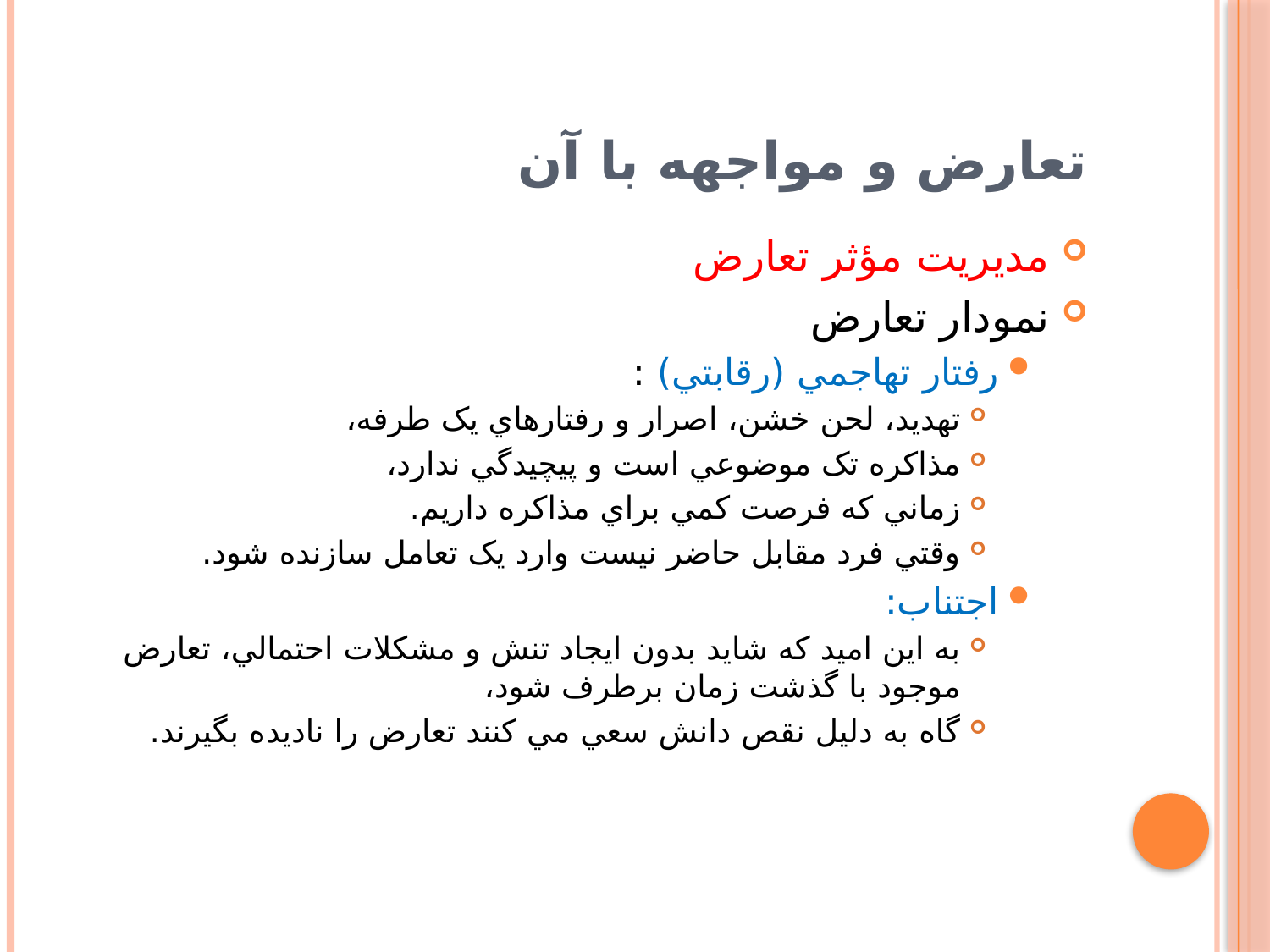

# تعارض و مواجهه با آن
مديريت مؤثر تعارض
نمودار تعارض
رفتار تهاجمي (رقابتي) :
تهديد، لحن خشن، اصرار و رفتارهاي يک طرفه،
مذاکره تک موضوعي است و پيچيدگي ندارد،
زماني که فرصت کمي براي مذاکره داريم.
وقتي فرد مقابل حاضر نيست وارد يک تعامل سازنده شود.
اجتناب:
به اين اميد که شايد بدون ايجاد تنش و مشکلات احتمالي، تعارض موجود با گذشت زمان برطرف شود،
گاه به دليل نقص دانش سعي مي کنند تعارض را ناديده بگيرند.